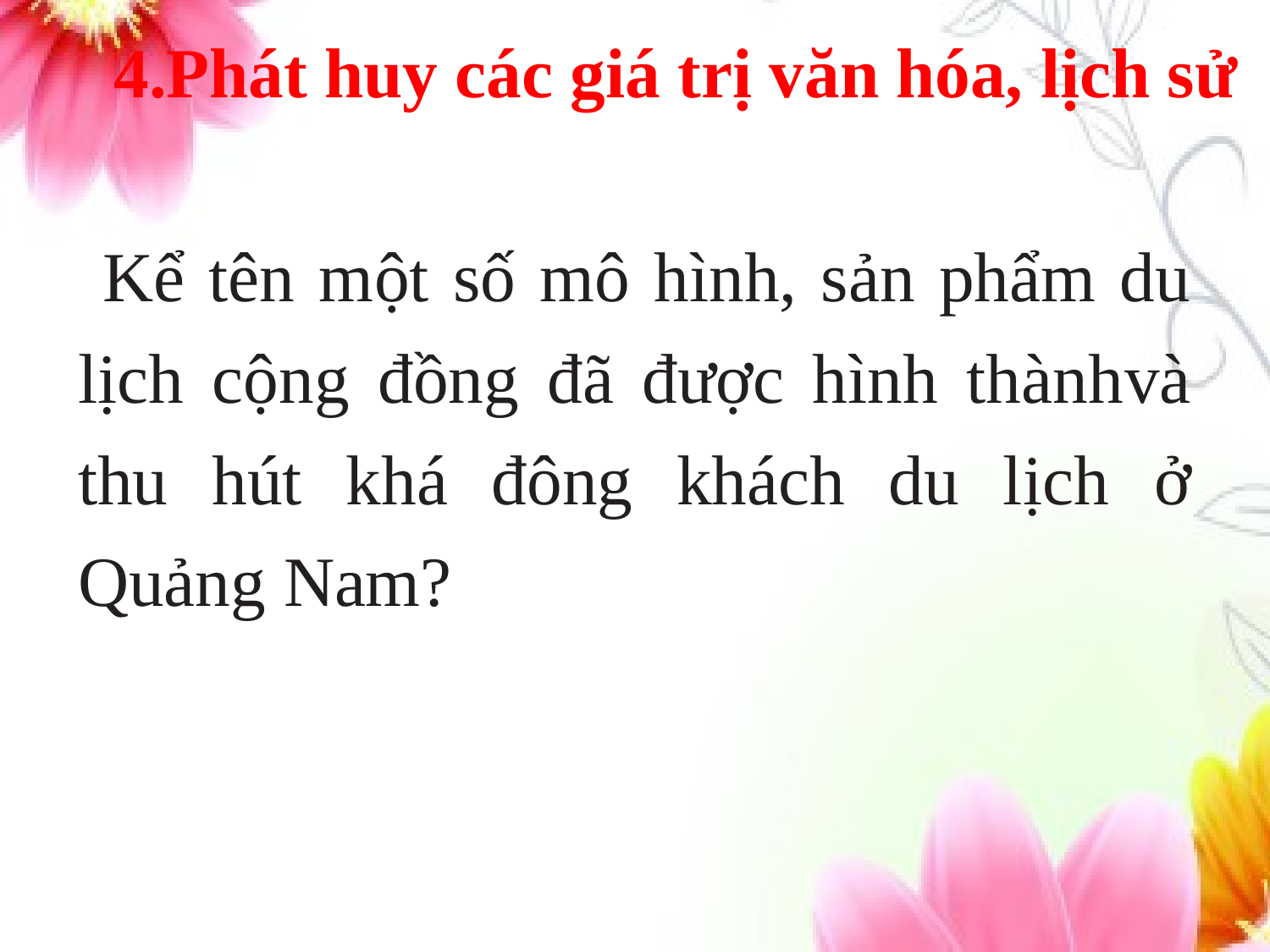

4.Phát huy các giá trị văn hóa, lịch sử
Kể tên một số mô hình, sản phẩm du lịch cộng đồng đã được hình thànhvà thu hút khá đông khách du lịch ở Quảng Nam?